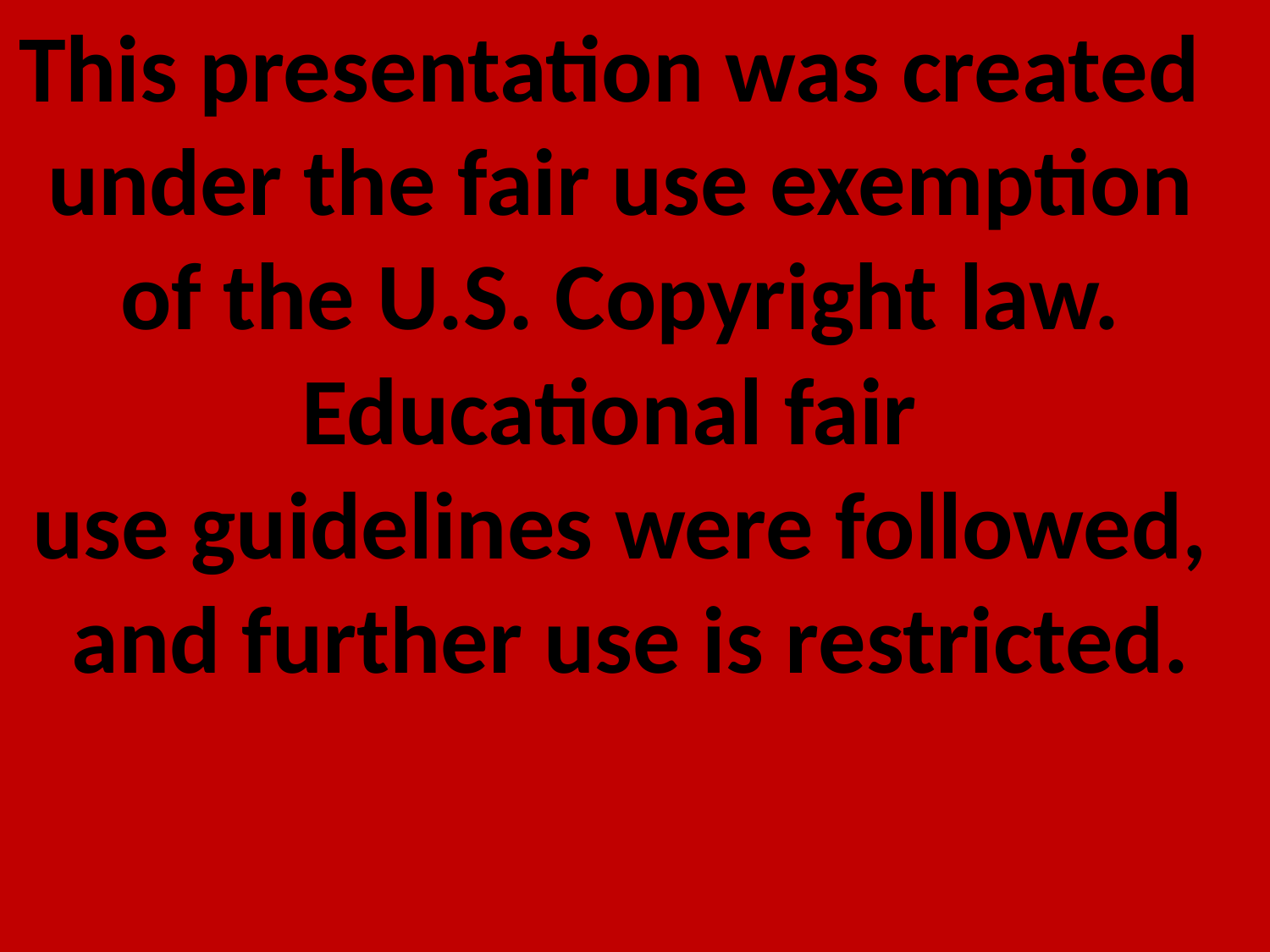

This presentation was created
under the fair use exemption
 of the U.S. Copyright law.
Educational fair
use guidelines were followed,
 and further use is restricted.